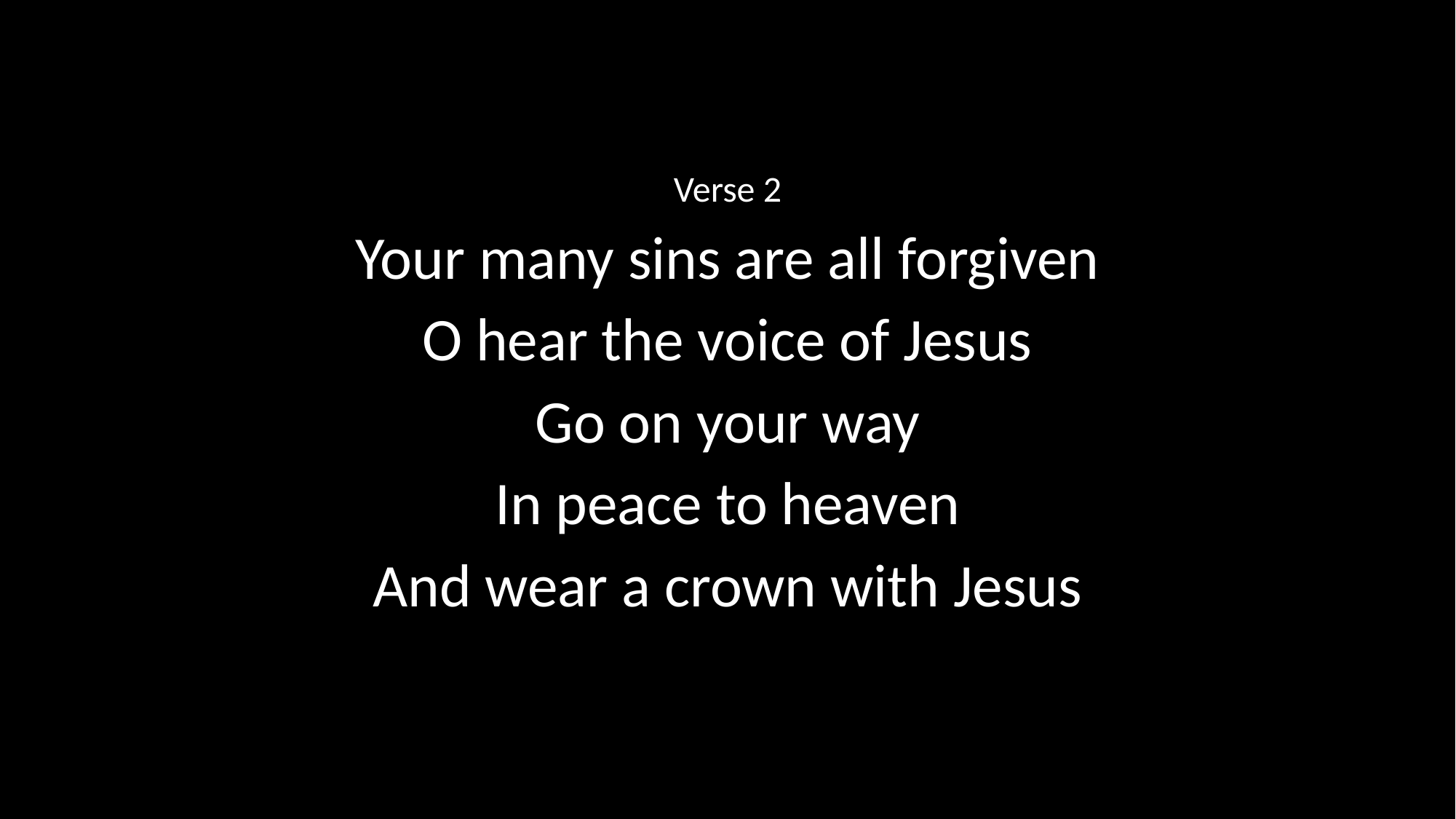

Verse 2
Your many sins are all forgiven
O hear the voice of Jesus
Go on your way
In peace to heaven
And wear a crown with Jesus